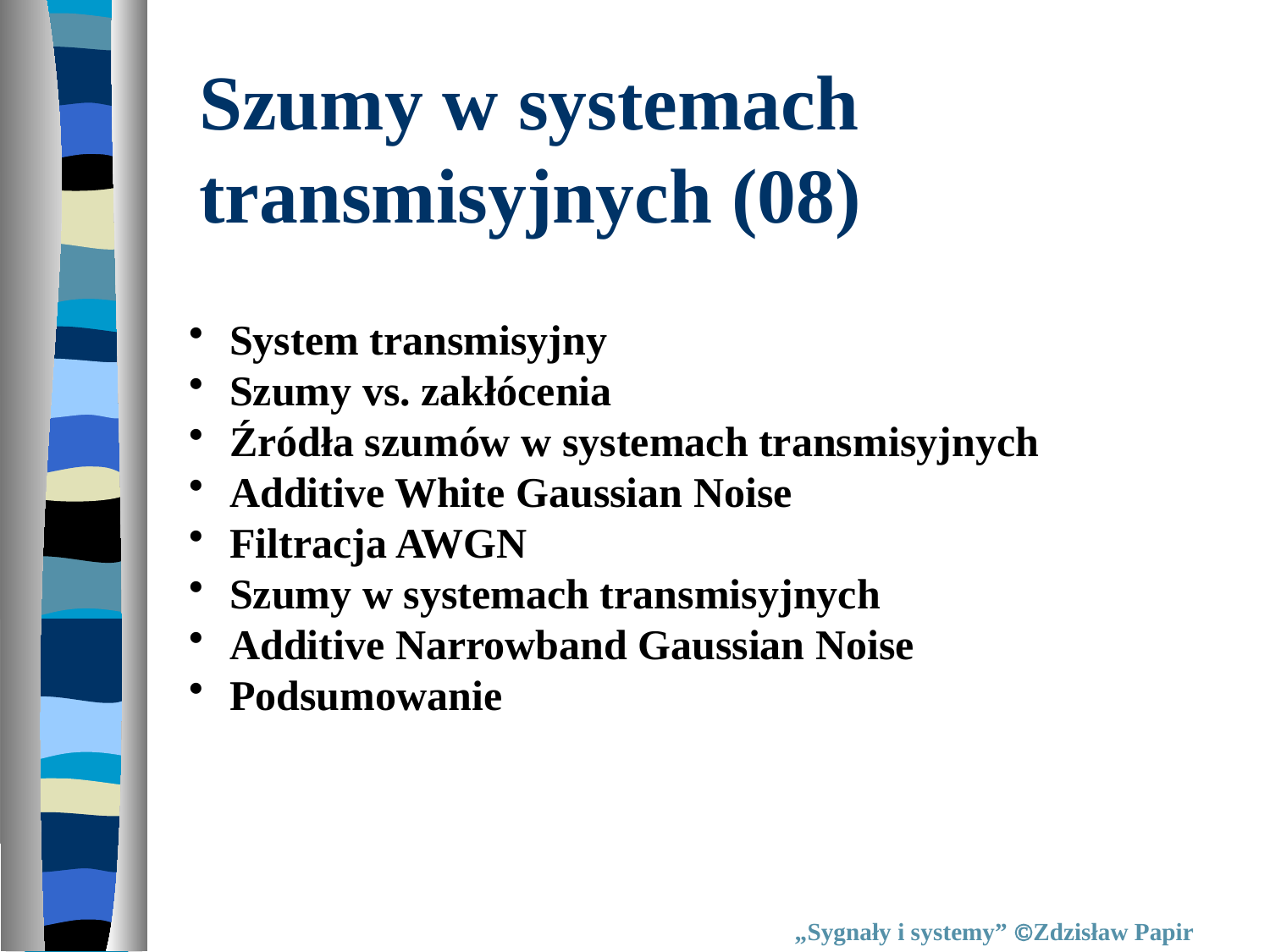

Szumy w systemach
transmisyjnych (08)
 System transmisyjny
 Szumy vs. zakłócenia
 Źródła szumów w systemach transmisyjnych
 Additive White Gaussian Noise
 Filtracja AWGN
 Szumy w systemach transmisyjnych
 Additive Narrowband Gaussian Noise
 Podsumowanie
„Sygnały i systemy” ©Zdzisław Papir